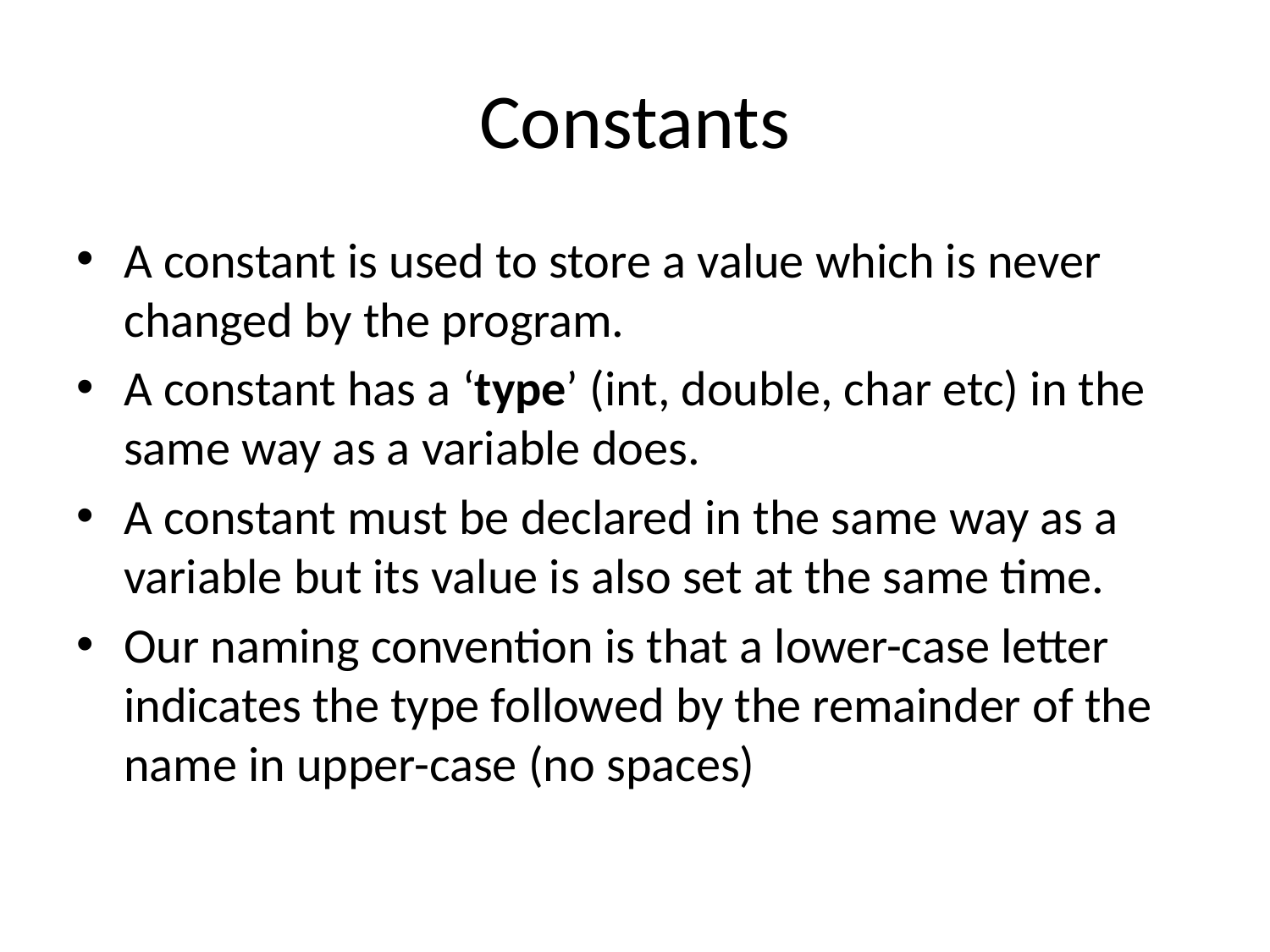

# Constants
A constant is used to store a value which is never changed by the program.
A constant has a ‘type’ (int, double, char etc) in the same way as a variable does.
A constant must be declared in the same way as a variable but its value is also set at the same time.
Our naming convention is that a lower-case letter indicates the type followed by the remainder of the name in upper-case (no spaces)